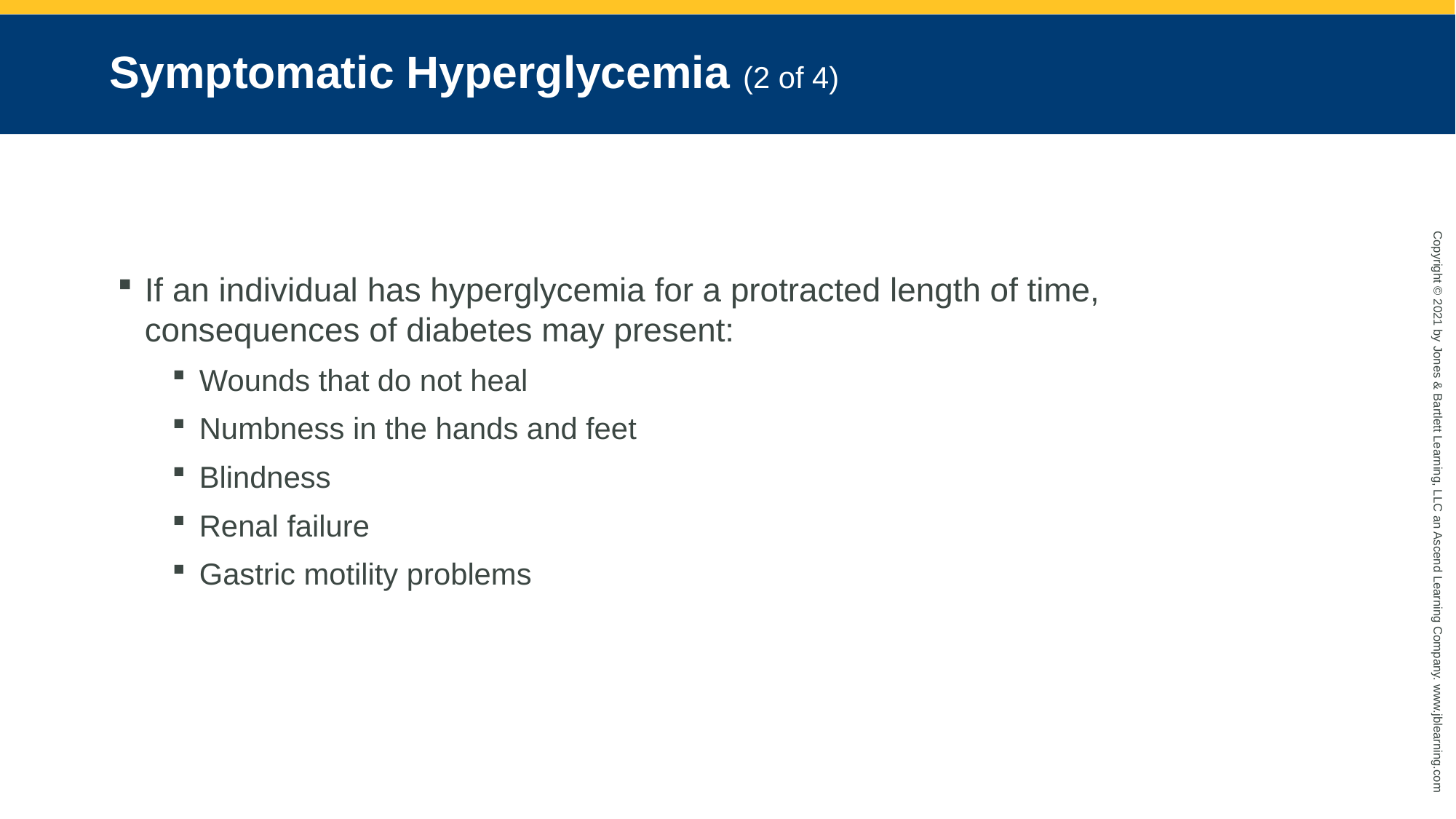

# Symptomatic Hyperglycemia (2 of 4)
If an individual has hyperglycemia for a protracted length of time, consequences of diabetes may present:
Wounds that do not heal
Numbness in the hands and feet
Blindness
Renal failure
Gastric motility problems